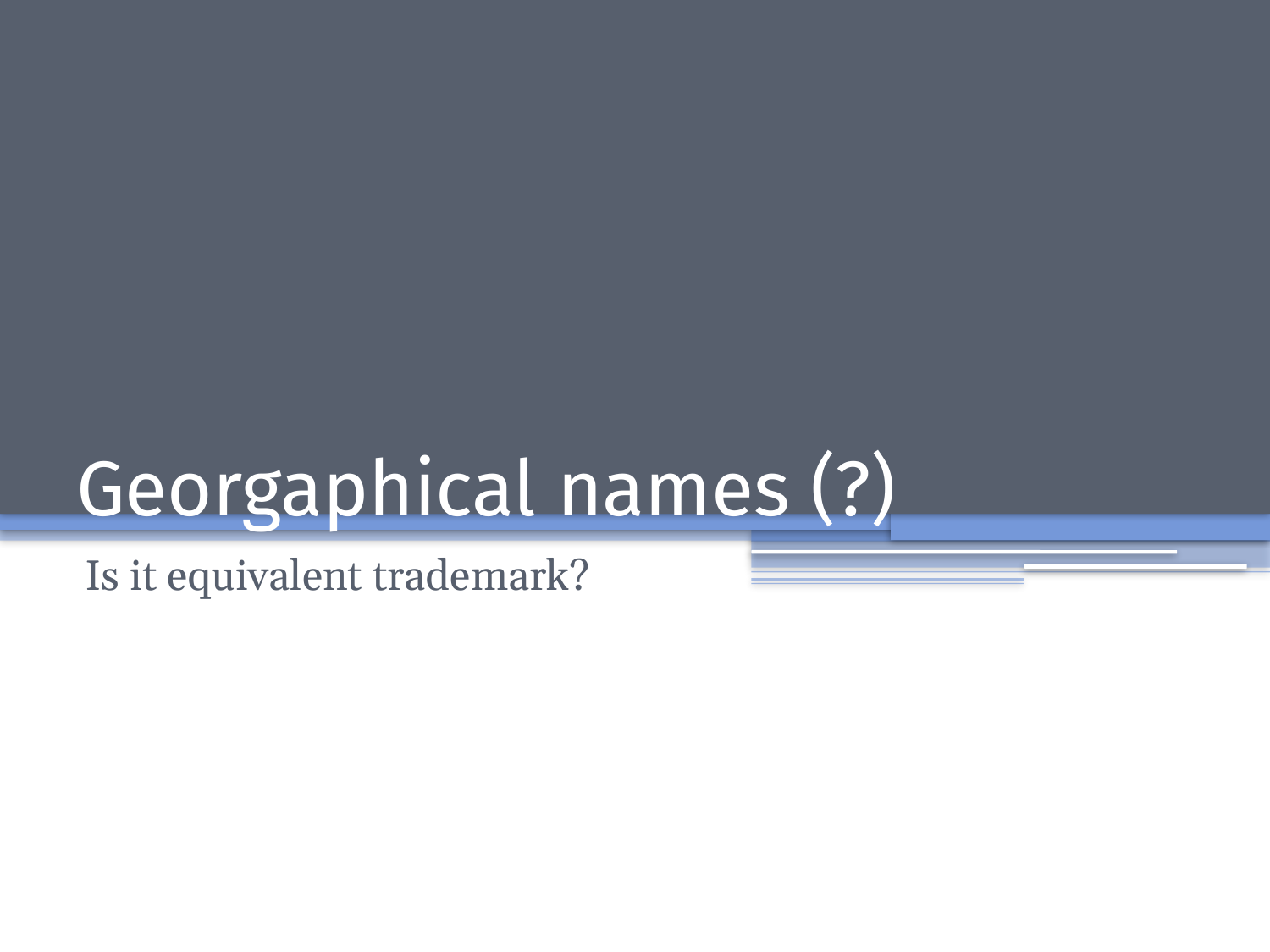

# Georgaphical names (?)
Is it equivalent trademark?